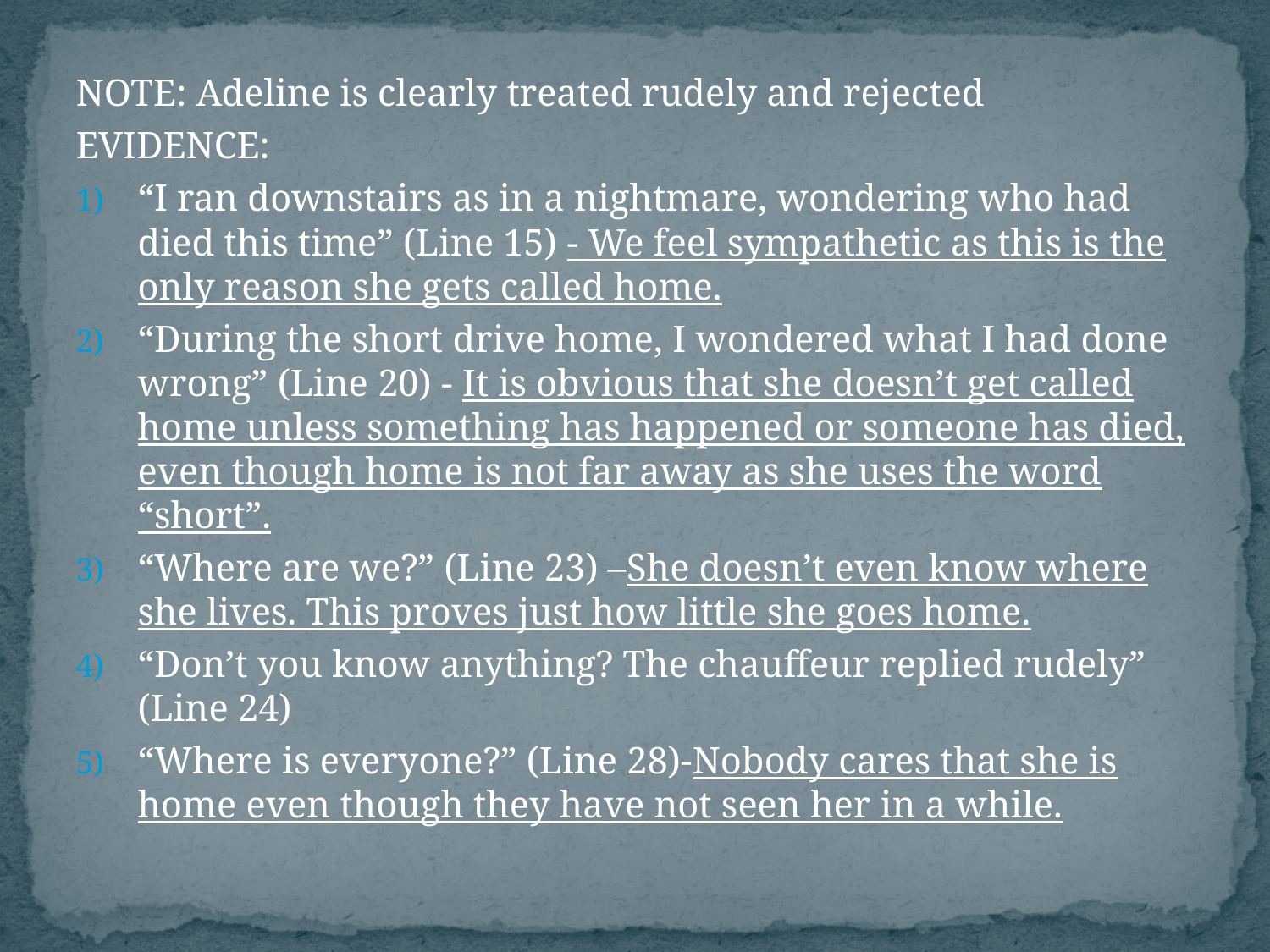

NOTE: Adeline is clearly treated rudely and rejected
EVIDENCE:
“I ran downstairs as in a nightmare, wondering who had died this time” (Line 15) - We feel sympathetic as this is the only reason she gets called home.
“During the short drive home, I wondered what I had done wrong” (Line 20) - It is obvious that she doesn’t get called home unless something has happened or someone has died, even though home is not far away as she uses the word “short”.
“Where are we?” (Line 23) –She doesn’t even know where she lives. This proves just how little she goes home.
“Don’t you know anything? The chauffeur replied rudely” (Line 24)
“Where is everyone?” (Line 28)-Nobody cares that she is home even though they have not seen her in a while.